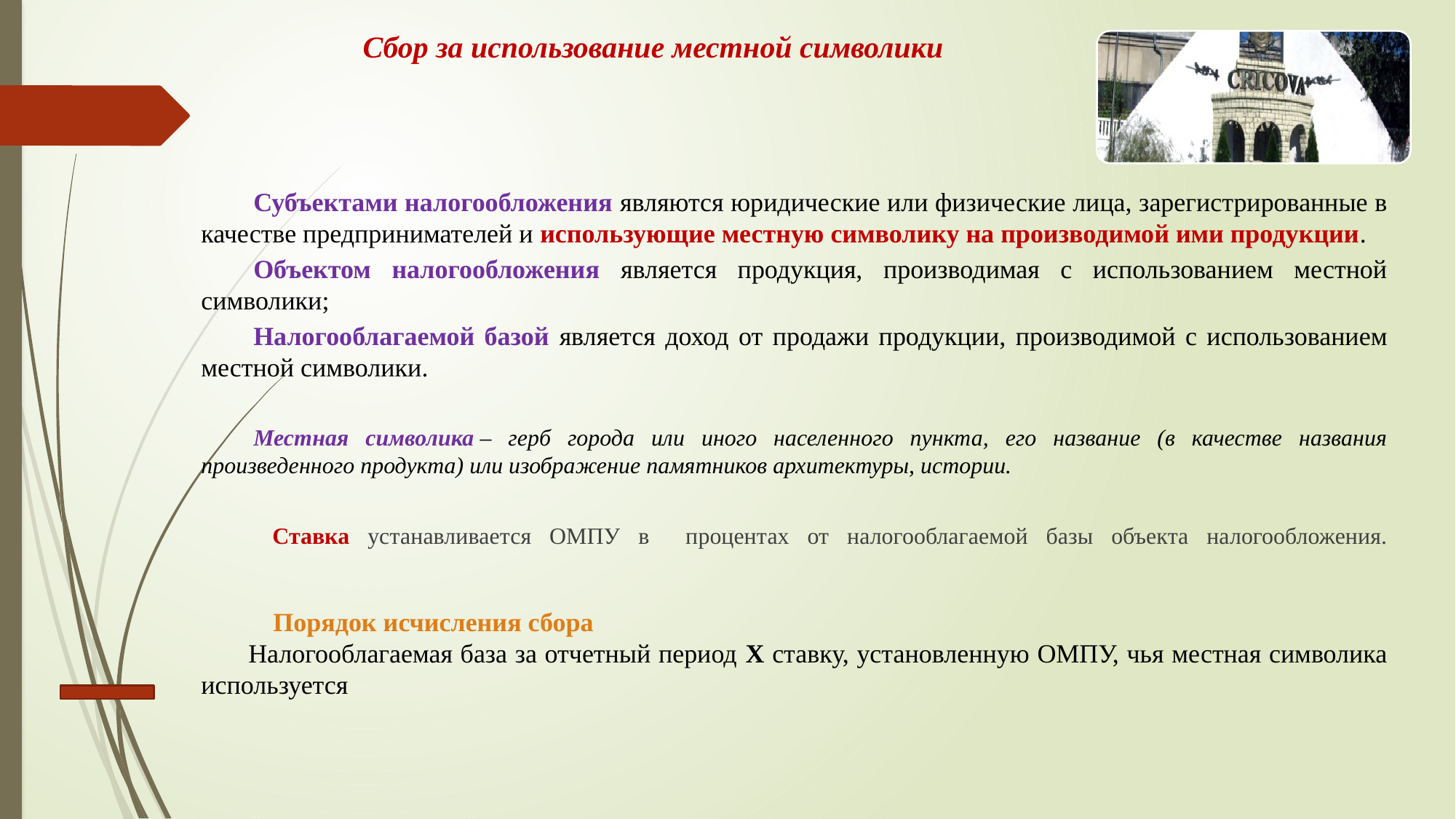

# Сбор за использование местной символики

Субъектами налогообложения являются юридические или физические лица, зарегистрированные в качестве предпринимателей и использующие местную символику на производимой ими продукции.
Объектом налогообложения является продукция, производимая с использованием местной символики;
Налогооблагаемой базой является доход от продажи продукции, производимой с использованием местной символики.

Местная символика – герб города или иного населенного пункта, его название (в качестве названия произведенного продукта) или изображение памятников архитектуры, истории.

 Ставка устанавливается ОМПУ в  процентах от налогооблагаемой базы объекта налогообложения.
           Порядок исчисления сбора
      Налогооблагаемая база за отчетный период X ставку, установленную ОМПУ, чья местная символика используется